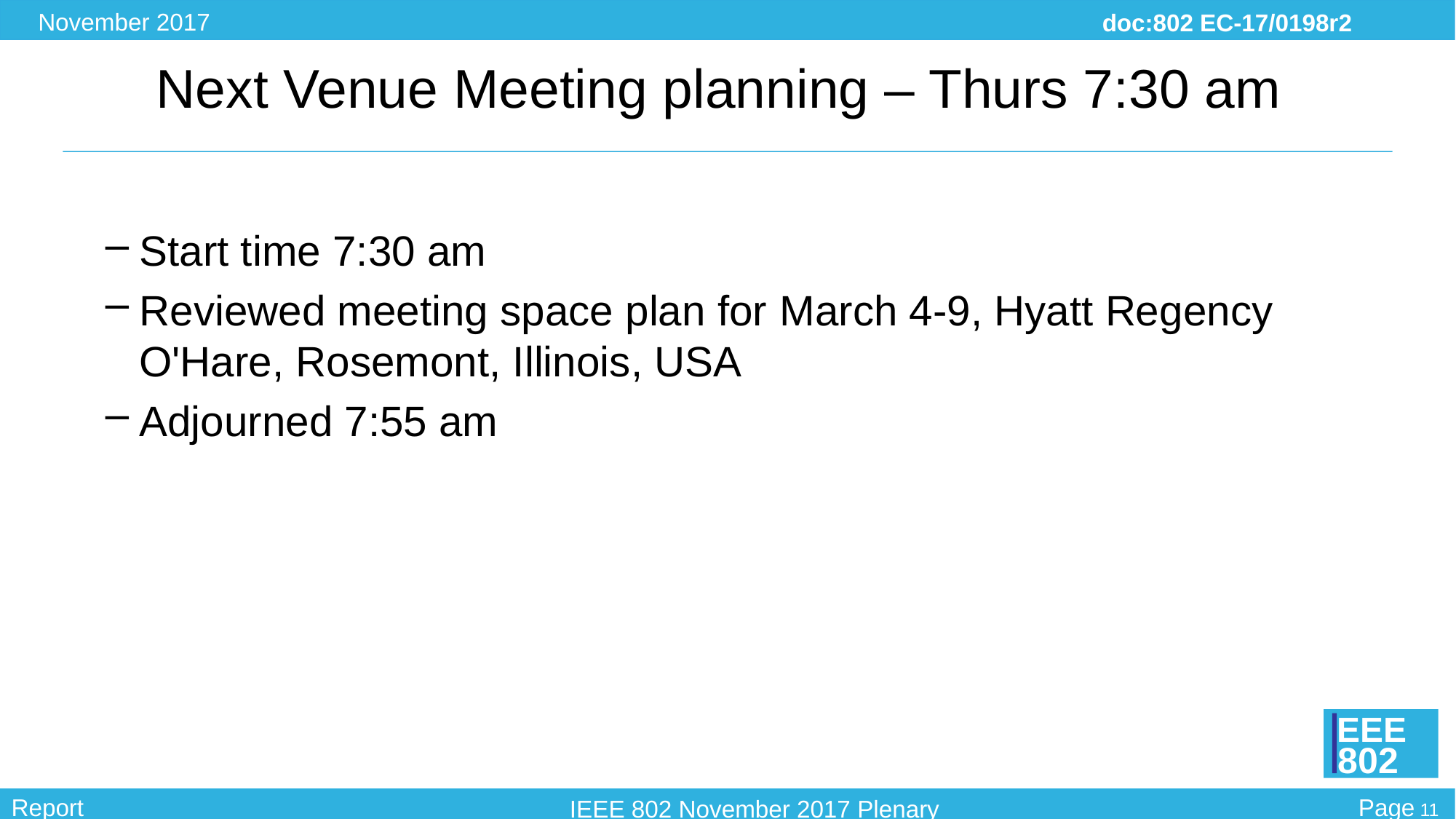

# Next Venue Meeting planning – Thurs 7:30 am
Start time 7:30 am
Reviewed meeting space plan for March 4-9, Hyatt Regency O'Hare, Rosemont, Illinois, USA
Adjourned 7:55 am